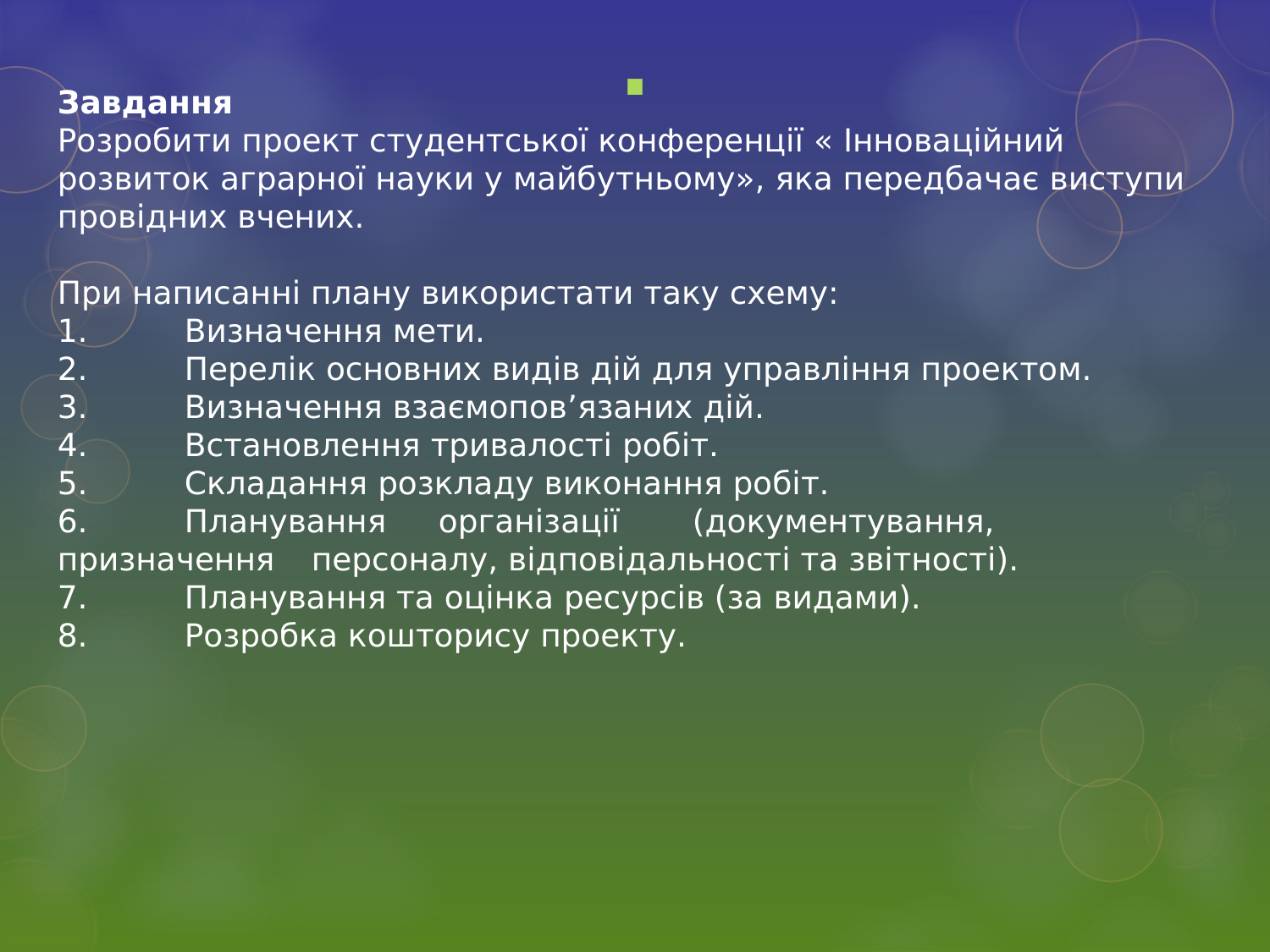

# .
Завдання
Розробити проект студентської конференції « Інноваційний розвиток аграрної науки у майбутньому», яка передбачає виступи провідних вчених.

При написанні плану використати таку схему:
1.	Визначення мети.
2.	Перелік основних видів дій для управління проектом.
3.	Визначення взаємопов’язаних дій.
4.	Встановлення тривалості робіт.
5.	Складання розкладу виконання робіт.
6.	Планування	організації	(документування,	призначення	персоналу, відповідальності та звітності).
7.	Планування та оцінка ресурсів (за видами).
8.	Розробка кошторису проекту.